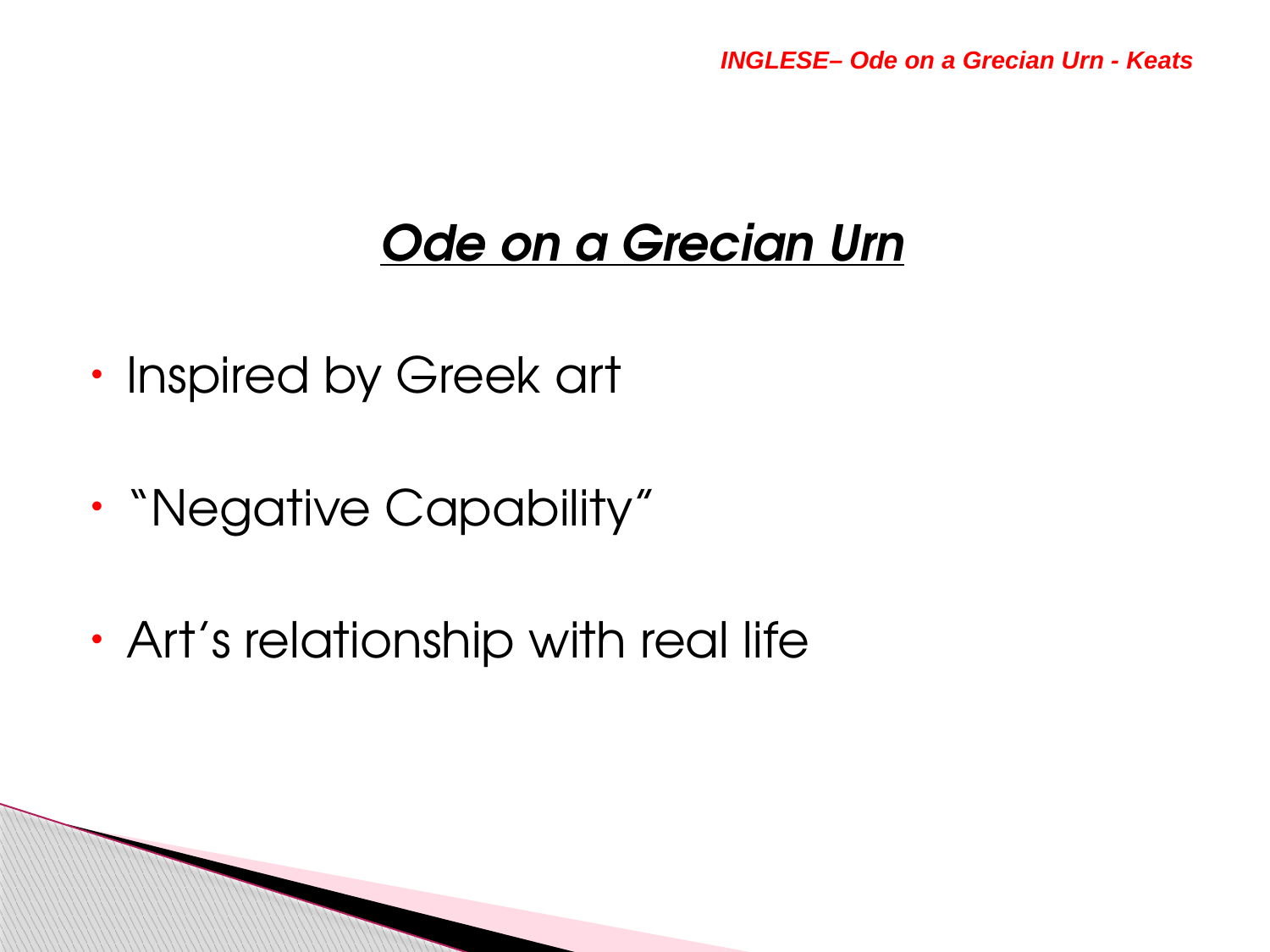

# INGLESE– Ode on a Grecian Urn - Keats
Ode on a Grecian Urn

Inspired by Greek art

“Negative Capability”

Art’s relationship with real life